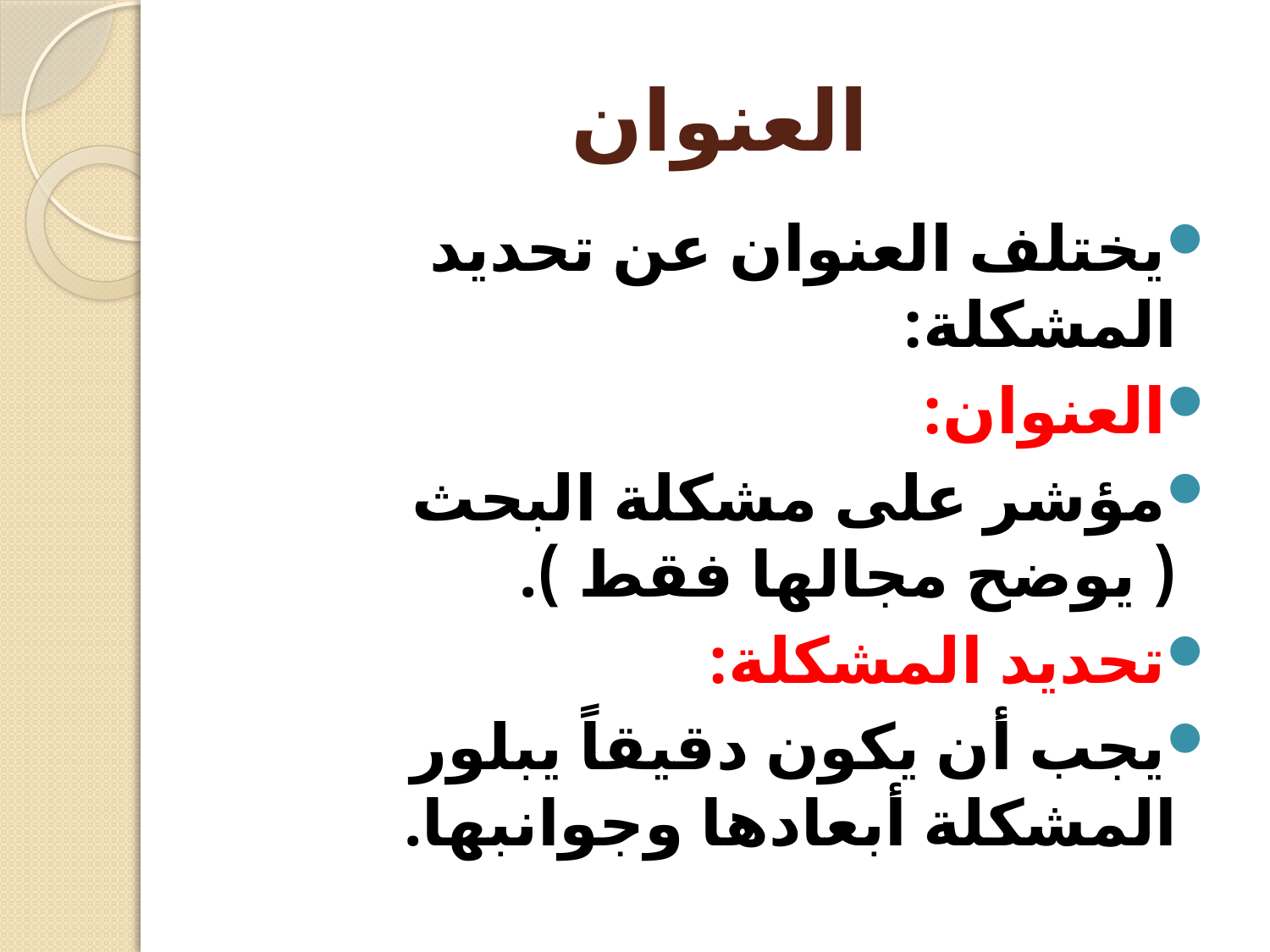

# العنوان
يختلف العنوان عن تحديد المشكلة:
العنوان:
مؤشر على مشكلة البحث ( يوضح مجالها فقط ).
تحديد المشكلة:
يجب أن يكون دقيقاً يبلور المشكلة أبعادها وجوانبها.